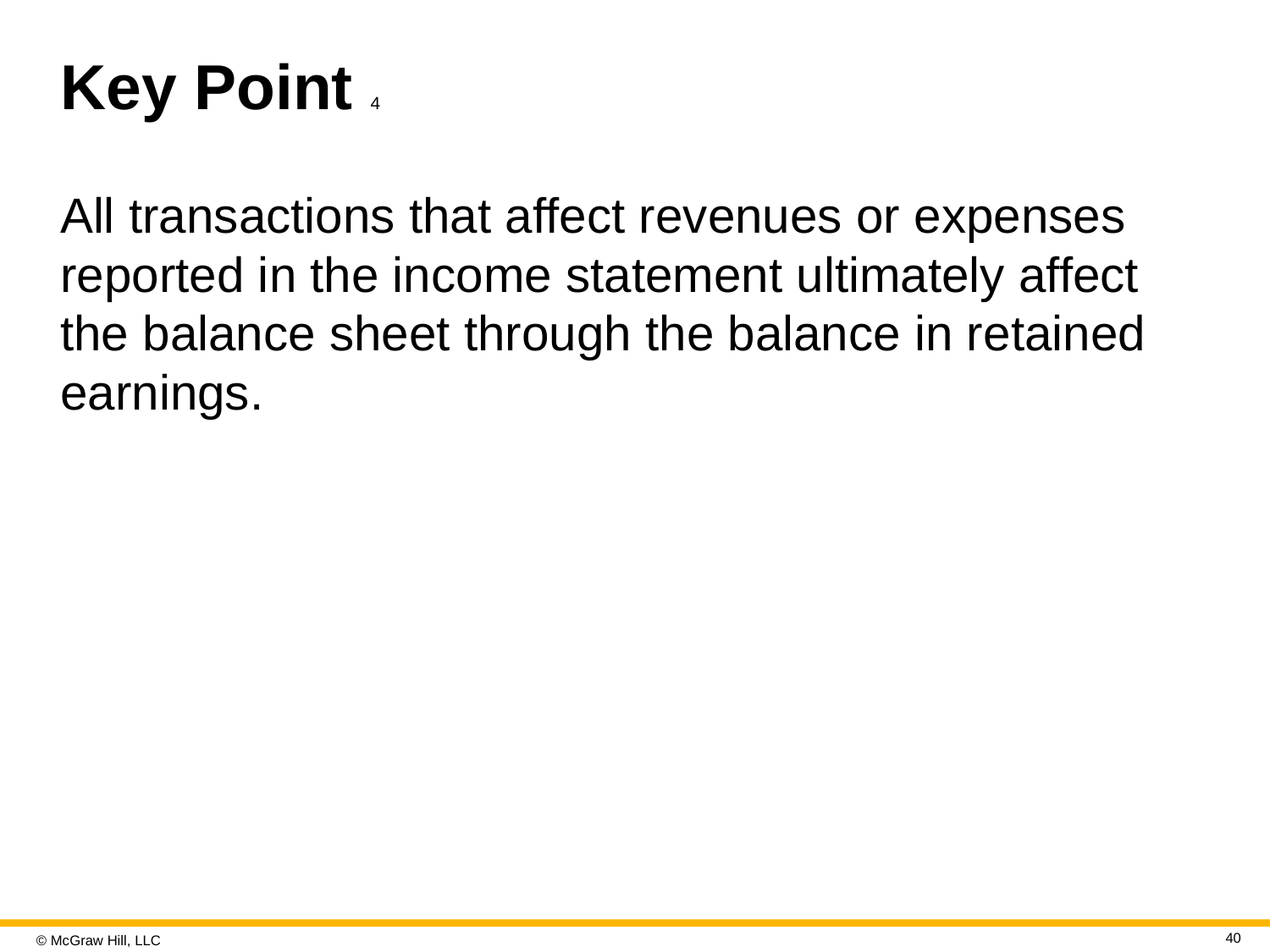

# Key Point 4
All transactions that affect revenues or expenses reported in the income statement ultimately affect the balance sheet through the balance in retained earnings.
40